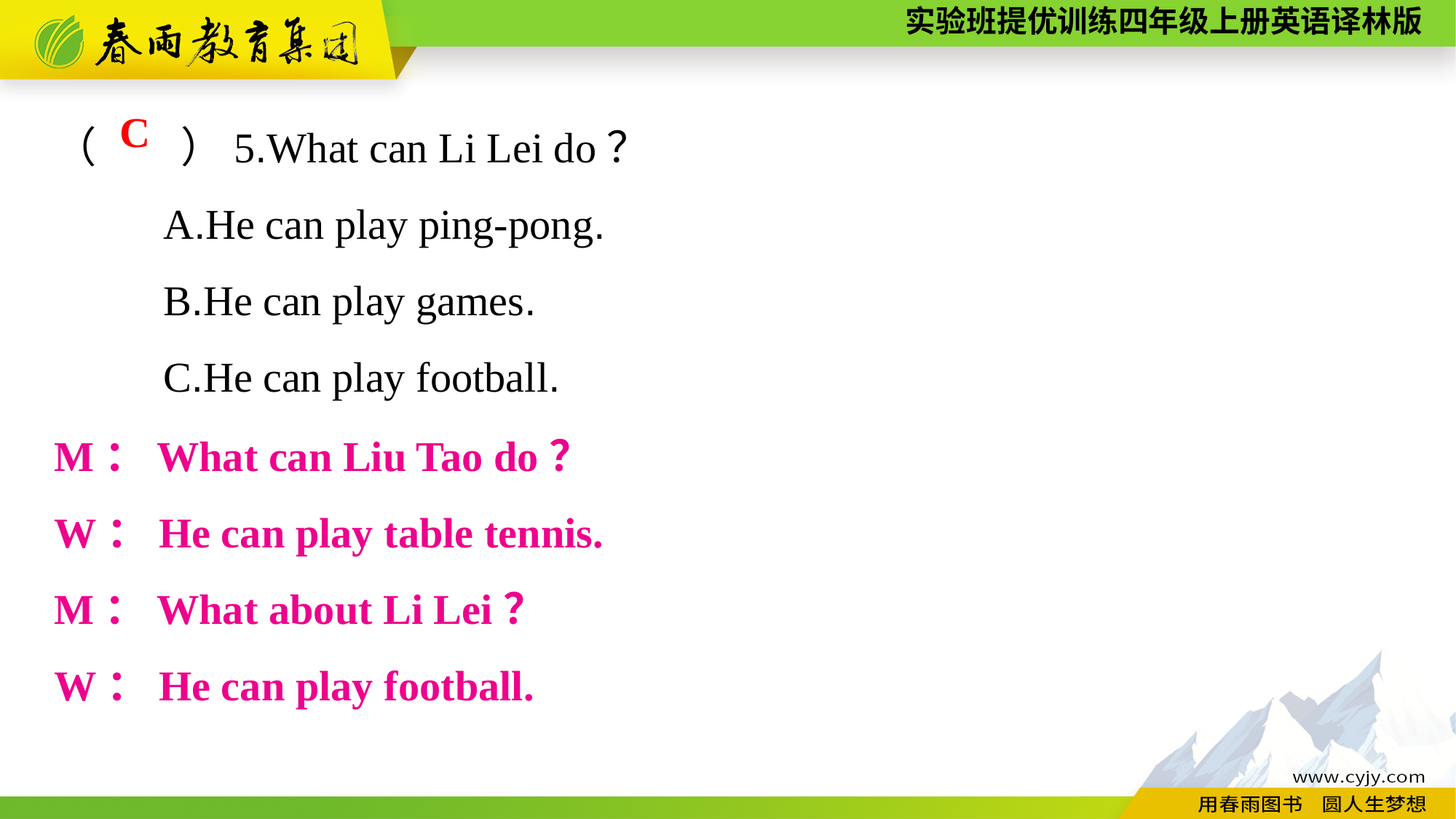

（　　）5.What can Li Lei do？
	A.He can play ping-pong.
	B.He can play games.
	C.He can play football.
C
M：What can Liu Tao do？
W：He can play table tennis.
M：What about Li Lei？
W：He can play football.